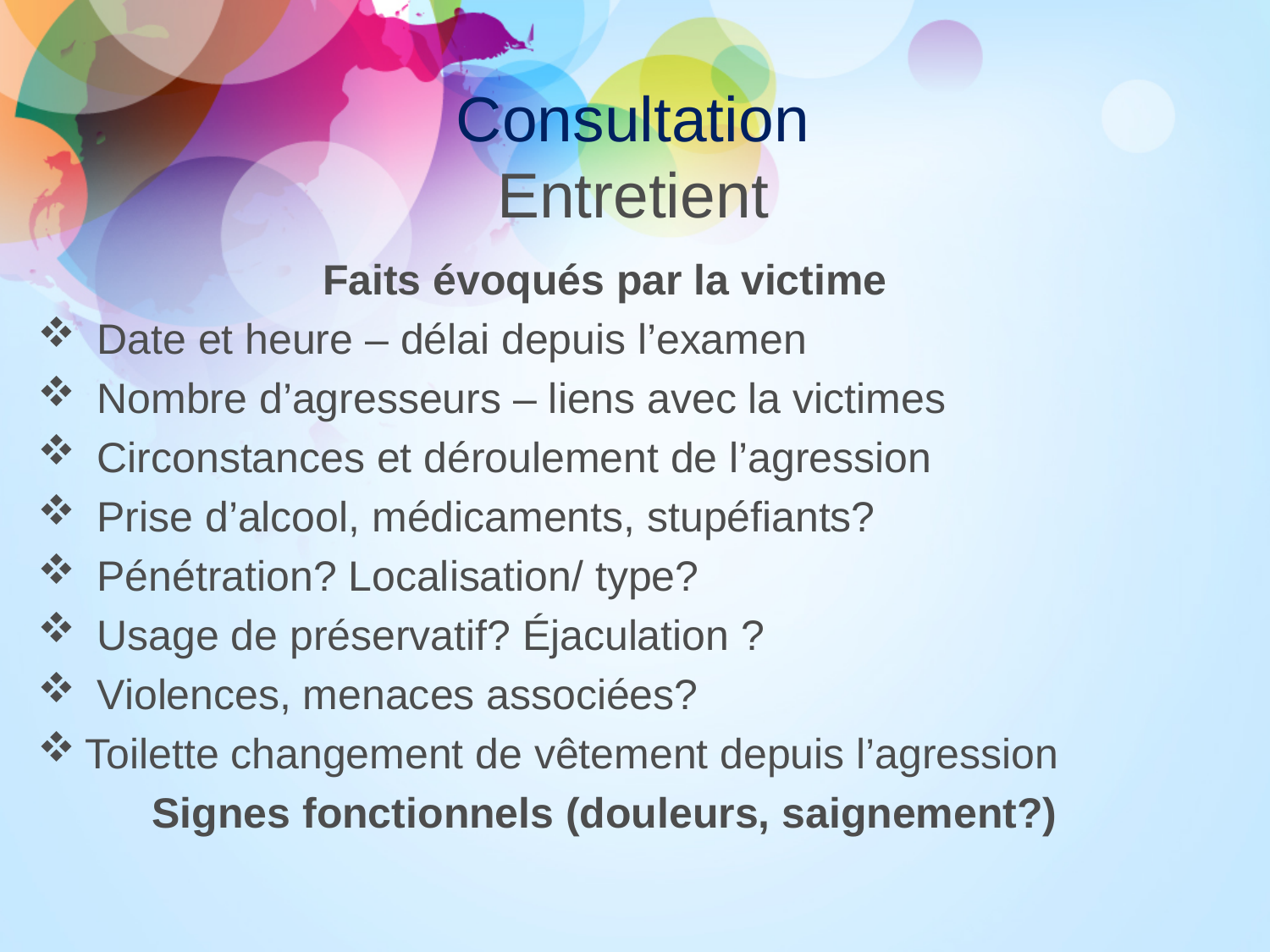

# Consultation Entretient
Faits évoqués par la victime
 Date et heure – délai depuis l’examen
 Nombre d’agresseurs – liens avec la victimes
 Circonstances et déroulement de l’agression
 Prise d’alcool, médicaments, stupéfiants?
 Pénétration? Localisation/ type?
 Usage de préservatif? Éjaculation ?
 Violences, menaces associées?
Toilette changement de vêtement depuis l’agression
Signes fonctionnels (douleurs, saignement?)